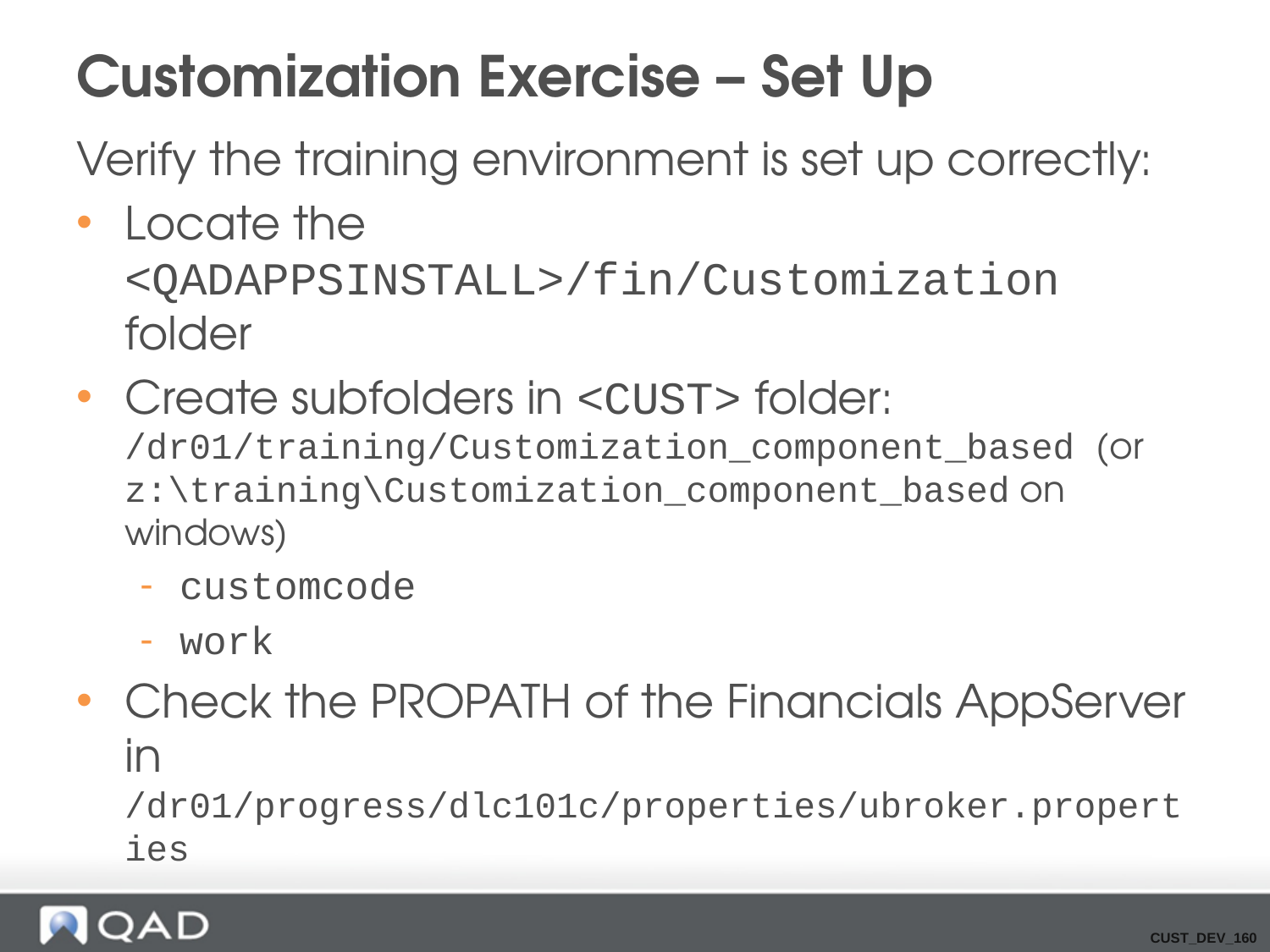

# Customization Exercise – Set Up
Verify the training environment is set up correctly:
Locate the <QADAPPSINSTALL>/fin/Customization folder
Create subfolders in <CUST> folder: /dr01/training/Customization_component_based (or z:\training\Customization_component_based on windows)
customcode
work
Check the PROPATH of the Financials AppServer in /dr01/progress/dlc101c/properties/ubroker.properties
CUST_DEV_160